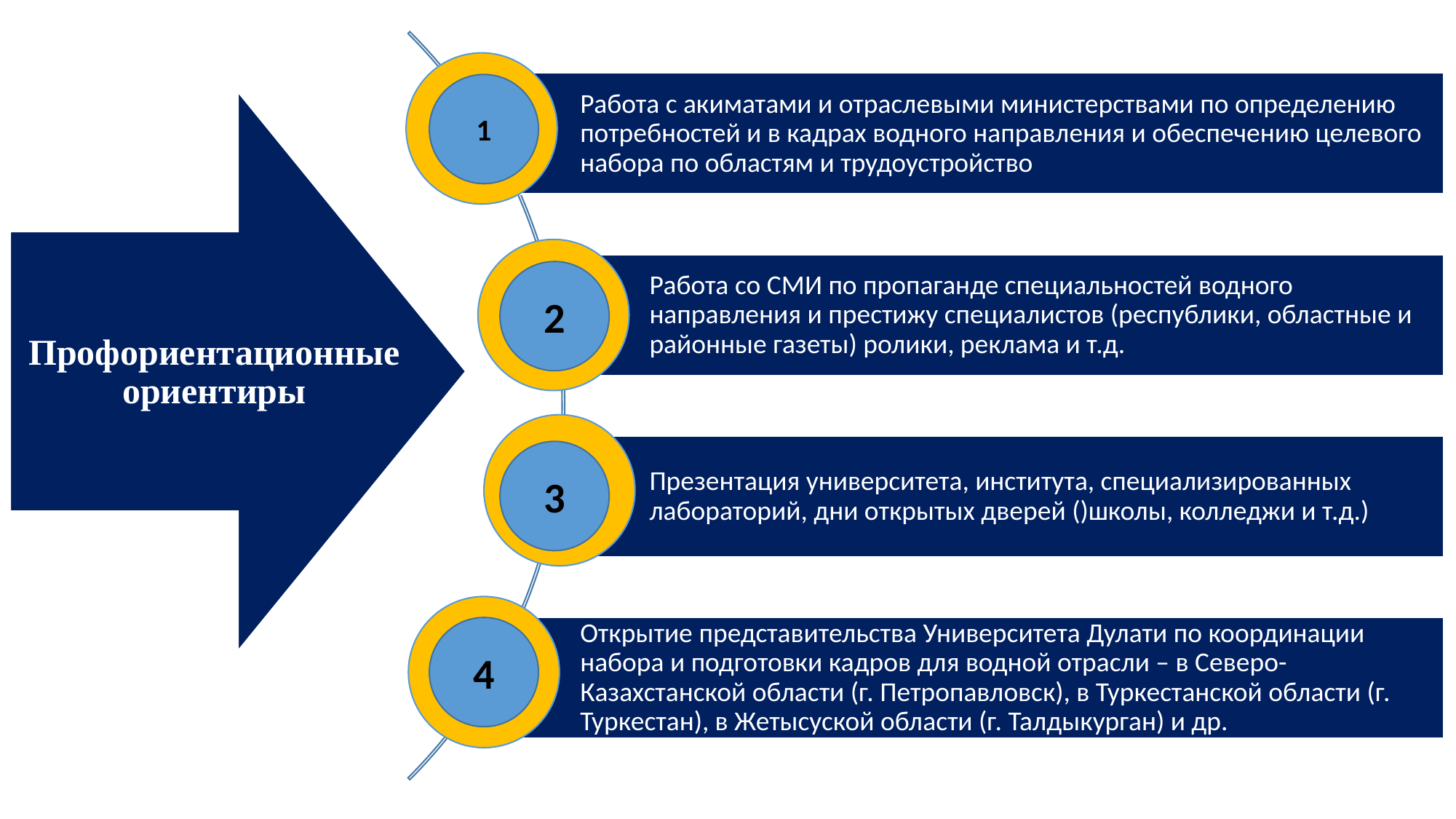

Работа с акиматами и отраслевыми министерствами по определению потребностей и в кадрах водного направления и обеспечению целевого набора по областям и трудоустройство
Работа со СМИ по пропаганде специальностей водного направления и престижу специалистов (республики, областные и районные газеты) ролики, реклама и т.д.
Презентация университета, института, специализированных лабораторий, дни открытых дверей ()школы, колледжи и т.д.)
Открытие представительства Университета Дулати по координации набора и подготовки кадров для водной отрасли – в Северо-Казахстанской области (г. Петропавловск), в Туркестанской области (г. Туркестан), в Жетысуской области (г. Талдыкурган) и др.
Профориентационные ориентиры
1
2
3
4